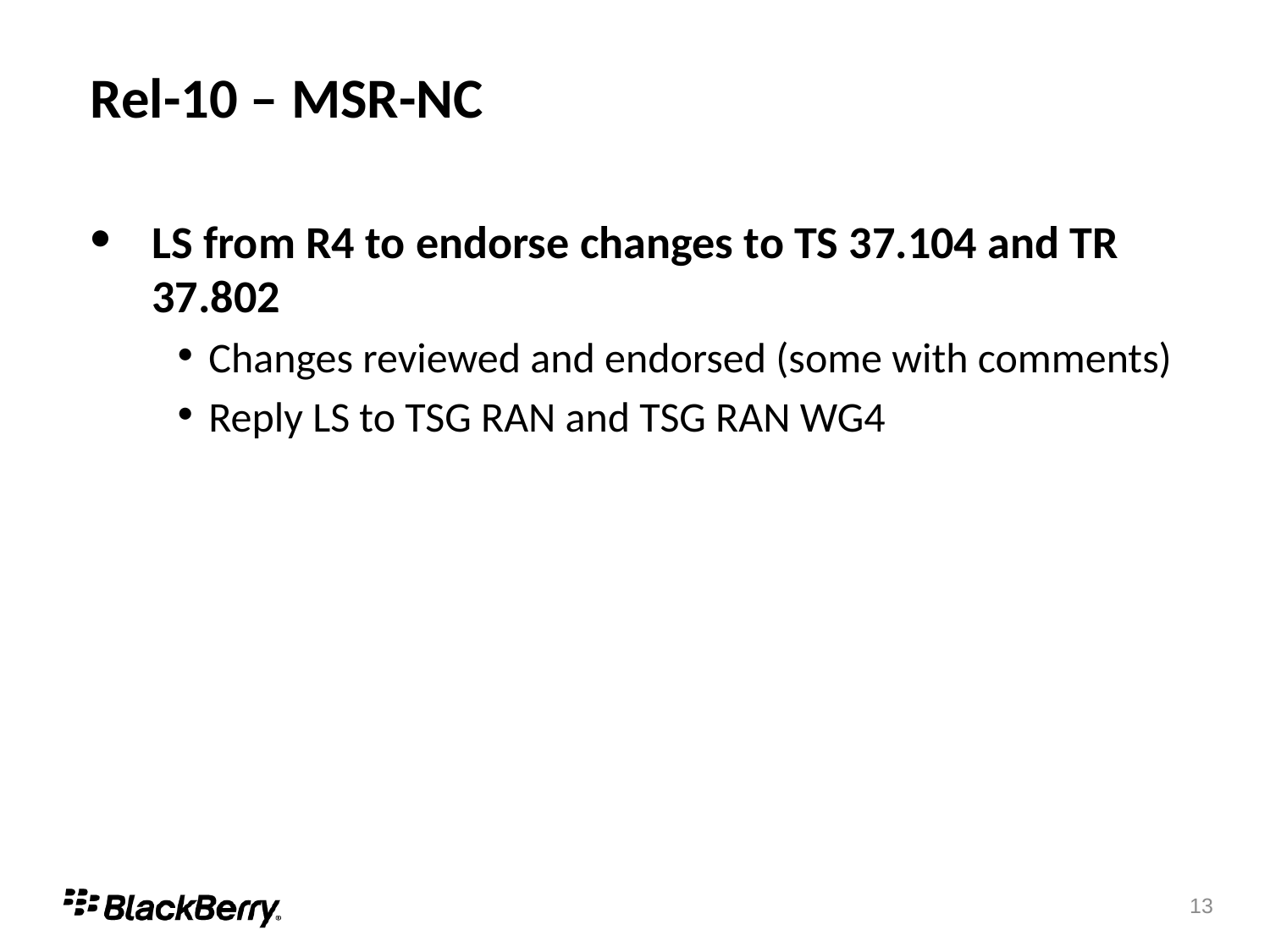

# Rel-10 – MSR-NC
LS from R4 to endorse changes to TS 37.104 and TR 37.802
Changes reviewed and endorsed (some with comments)
Reply LS to TSG RAN and TSG RAN WG4
13